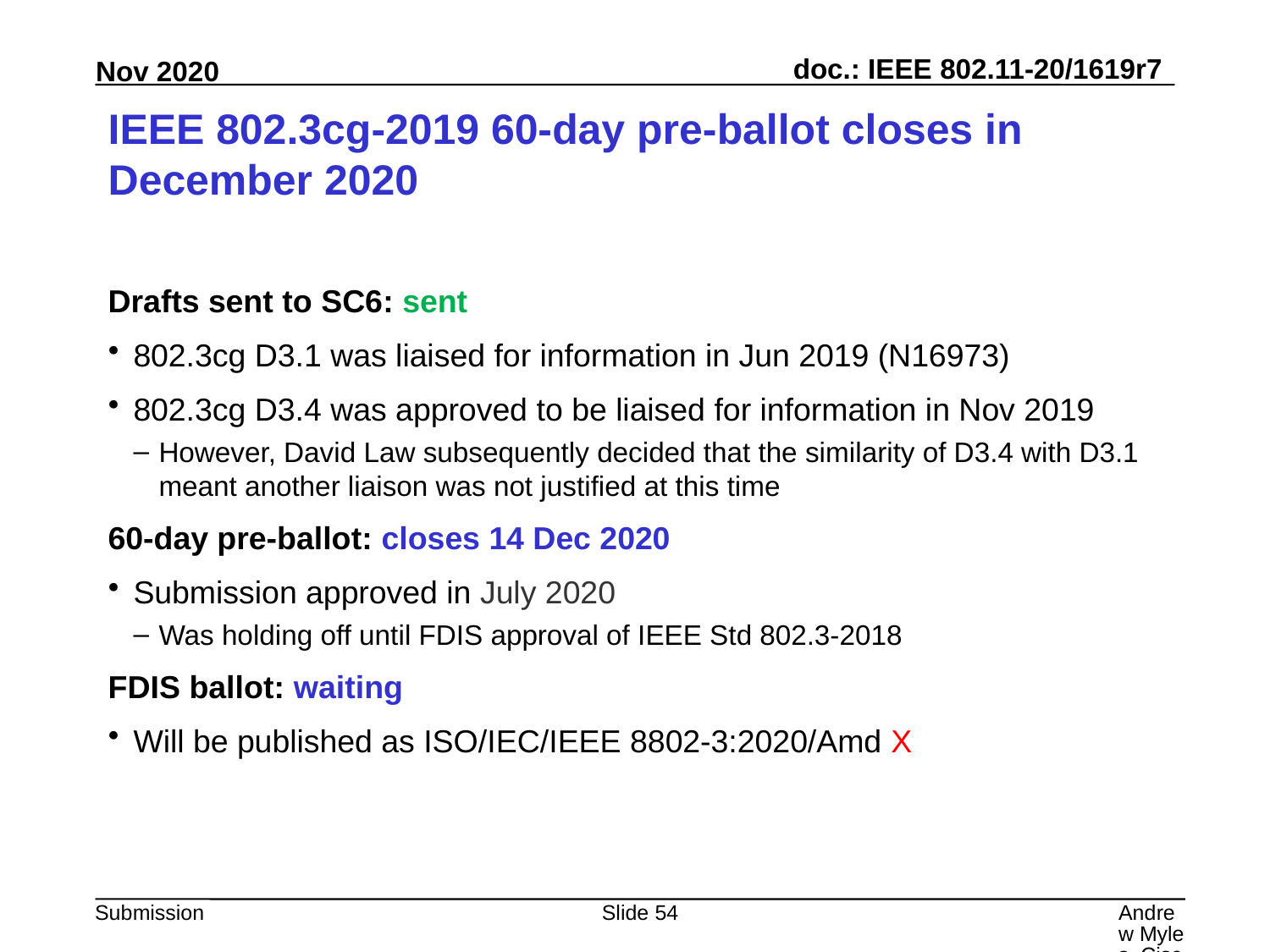

# IEEE 802.3cg-2019 60-day pre-ballot closes in December 2020
Drafts sent to SC6: sent
802.3cg D3.1 was liaised for information in Jun 2019 (N16973)
802.3cg D3.4 was approved to be liaised for information in Nov 2019
However, David Law subsequently decided that the similarity of D3.4 with D3.1 meant another liaison was not justified at this time
60-day pre-ballot: closes 14 Dec 2020
Submission approved in July 2020
Was holding off until FDIS approval of IEEE Std 802.3-2018
FDIS ballot: waiting
Will be published as ISO/IEC/IEEE 8802-3:2020/Amd X

Slide 54
Andrew Myles, Cisco